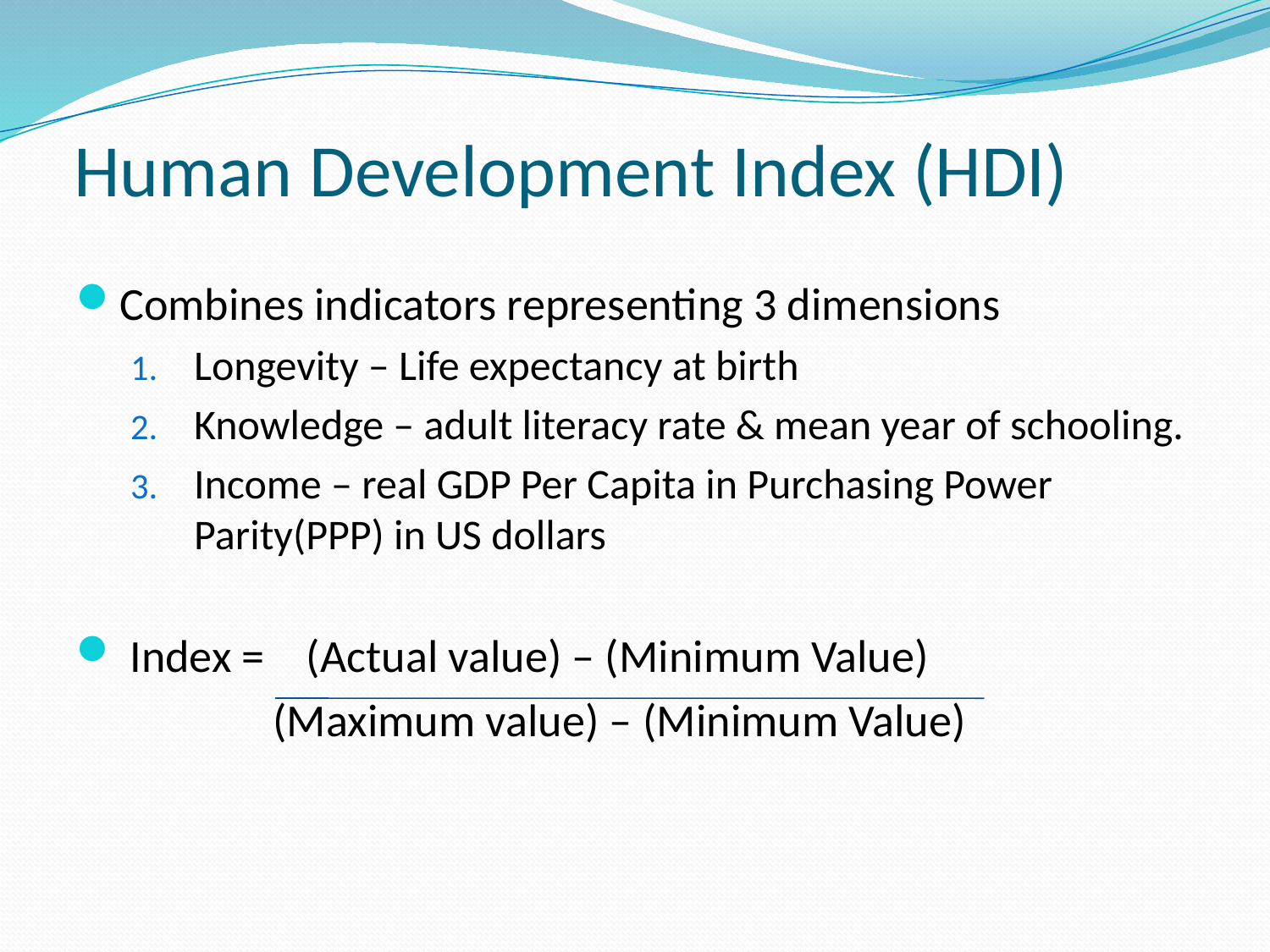

# Human Development Index (HDI)
Combines indicators representing 3 dimensions
Longevity – Life expectancy at birth
Knowledge – adult literacy rate & mean year of schooling.
Income – real GDP Per Capita in Purchasing Power Parity(PPP) in US dollars

 Index =    (Actual value) – (Minimum Value)
                   (Maximum value) – (Minimum Value)